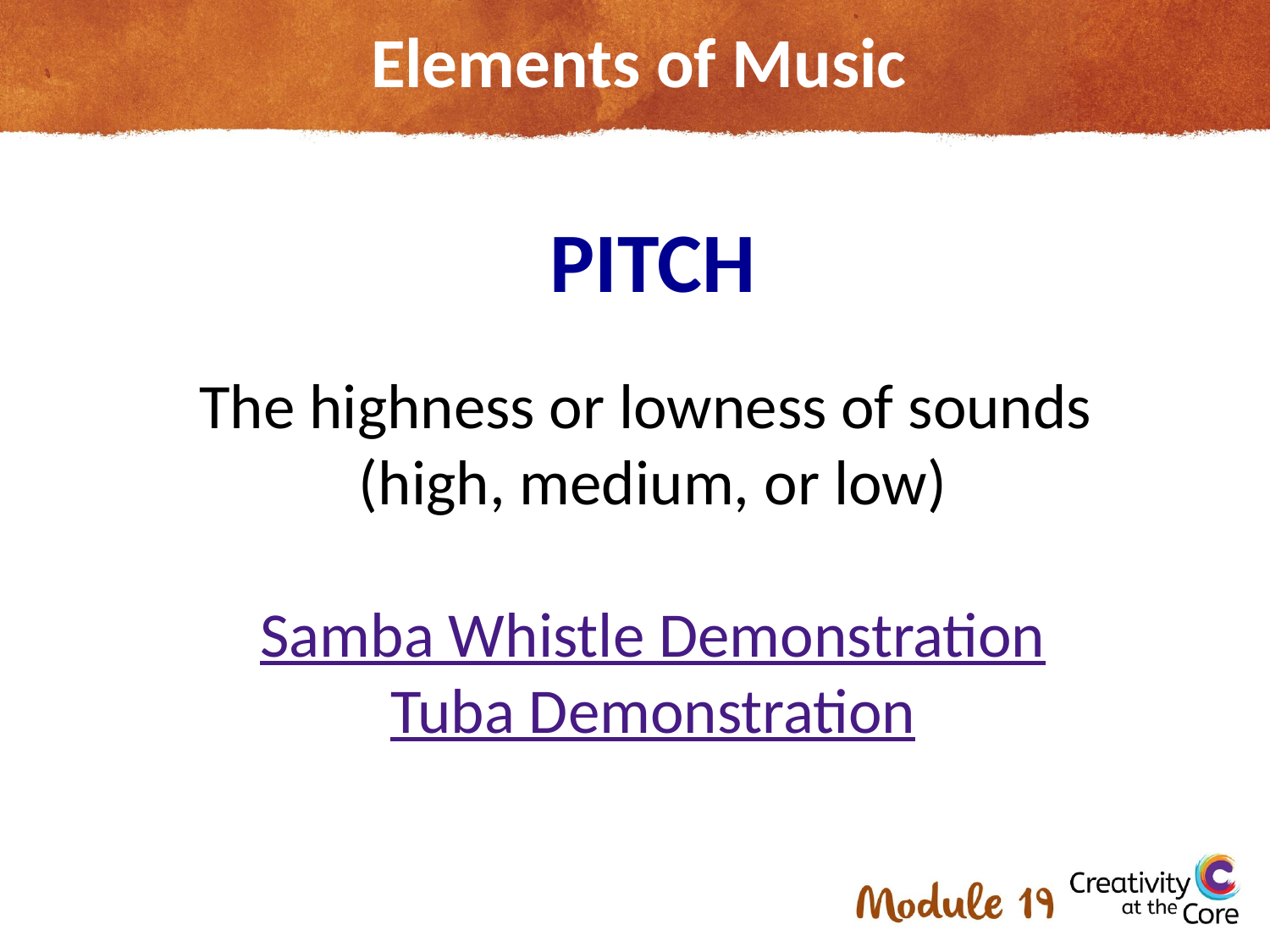

# Elements of Music
PITCH

The highness or lowness of sounds
(high, medium, or low)

Samba Whistle Demonstration
Tuba Demonstration